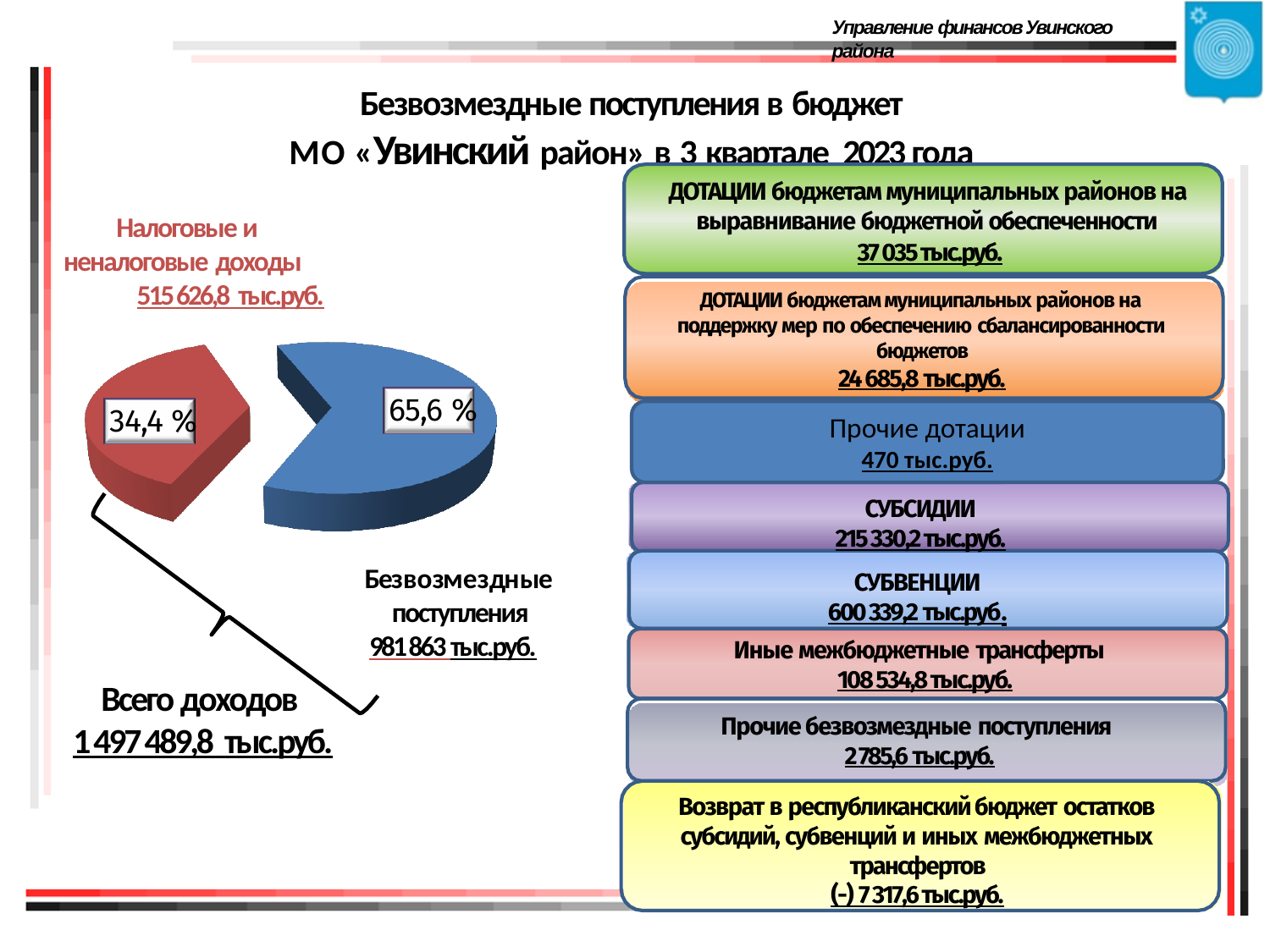

Управление финансов Увинского района

# Безвозмездные поступления в бюджет
МО «Увинский район» в 3 квартале  2023 года

ДОТАЦИИ бюджетам муниципальных районов на  выравнивание бюджетной обеспеченности
37 035 тыс.руб.
Налоговые и  неналоговые доходы
515 626,8  тыс.руб.

ДОТАЦИИ бюджетам муниципальных районов на  поддержку мер по обеспечению сбалансированности  бюджетов
24 685,8 тыс.руб.

65,6 %

34,4 %
Прочие дотации
470 тыс.руб.

СУБСИДИИ
215 330,2 тыс.руб.
СУБВЕНЦИИ
600 339,2 тыс.руб.

Безвозмездные  поступления
981 863 тыс.руб.

Иные межбюджетные трансферты  108 534,8 тыс.руб.
Всего доходов        1 497 489,8  тыс.руб.

Прочие безвозмездные поступления  2 785,6 тыс.руб.

Возврат в республиканский бюджет остатков  субсидий, субвенций и иных межбюджетных  трансфертов
(-) 7 317,6 тыс.руб.